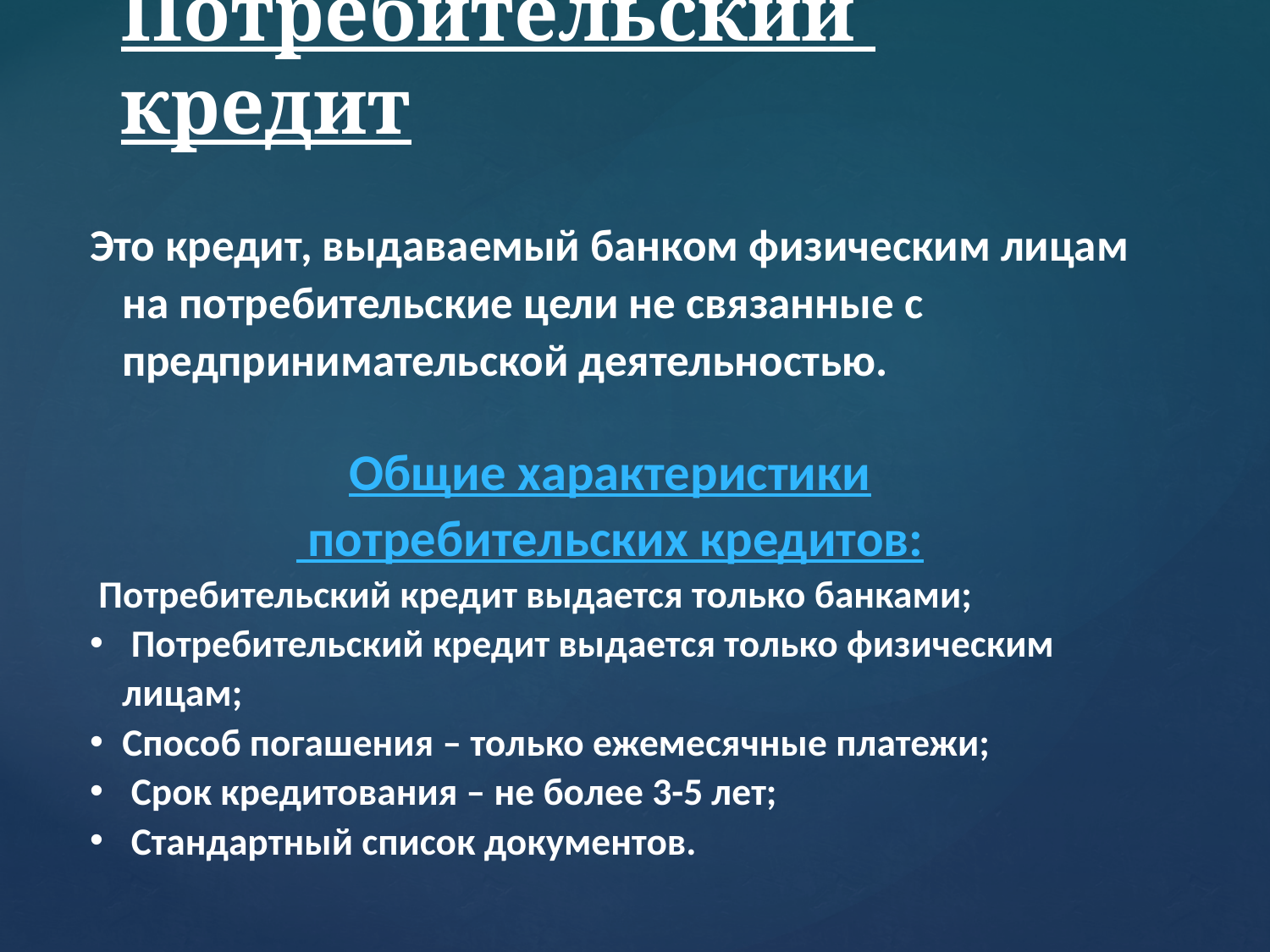

# Потребительский  кредит
Это кредит, выдаваемый банком физическим лицам на потребительские цели не связанные с предпринимательской деятельностью.

Общие характеристики
 потребительских кредитов:
 Потребительский кредит выдается только банками;
 Потребительский кредит выдается только физическим лицам;
Способ погашения – только ежемесячные платежи;
 Срок кредитования – не более 3-5 лет;
 Стандартный список документов.